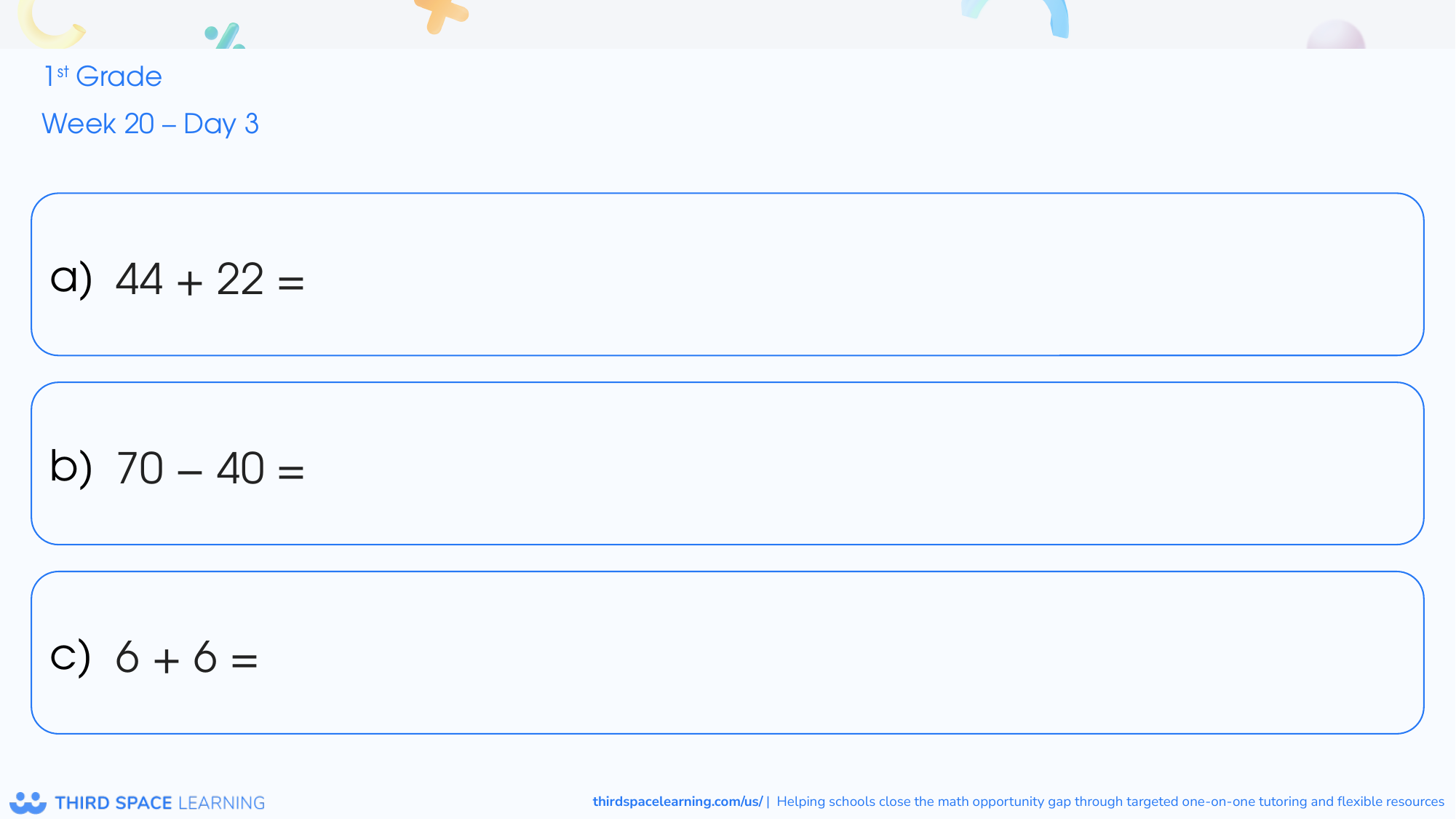

1st Grade
Week 20 – Day 3
44 + 22 =
70 − 40 =
6 + 6 =